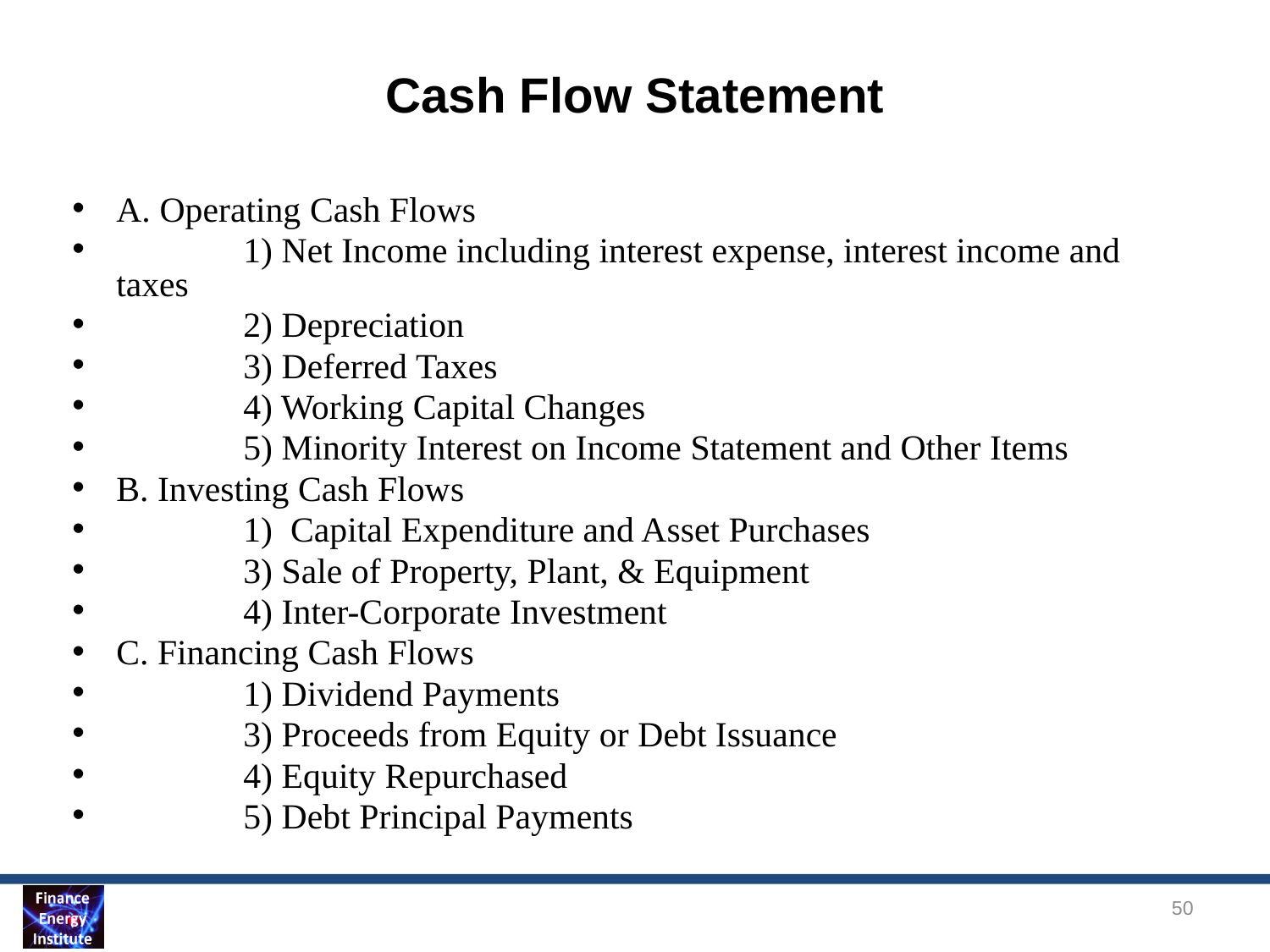

# Cash Flow Statement
A. Operating Cash Flows
	1) Net Income including interest expense, interest income and taxes
	2) Depreciation
	3) Deferred Taxes
	4) Working Capital Changes
	5) Minority Interest on Income Statement and Other Items
B. Investing Cash Flows
	1)  Capital Expenditure and Asset Purchases
	3) Sale of Property, Plant, & Equipment
	4) Inter-Corporate Investment
C. Financing Cash Flows
	1) Dividend Payments
	3) Proceeds from Equity or Debt Issuance
	4) Equity Repurchased
	5) Debt Principal Payments
50